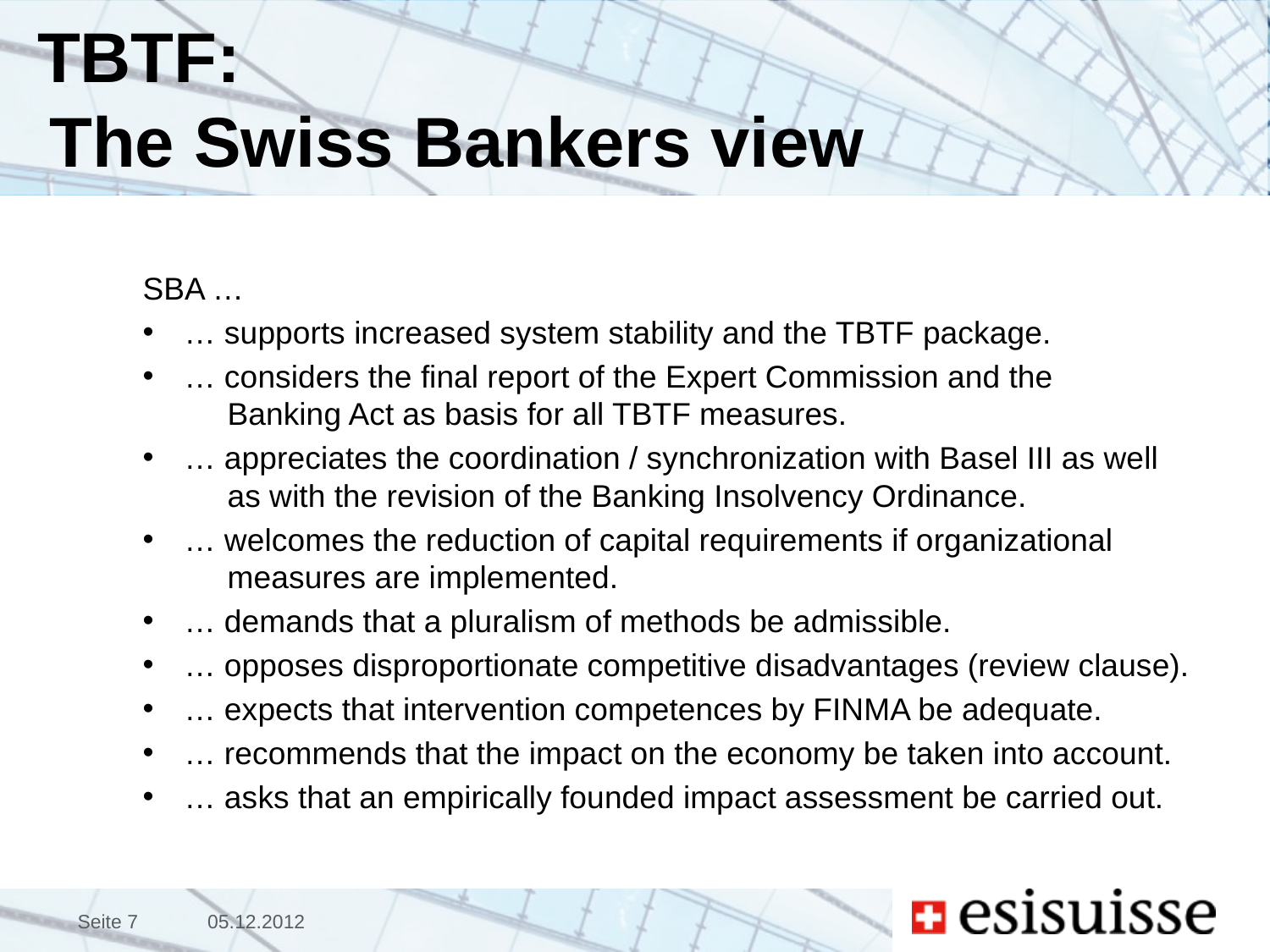

# TBTF: The Swiss Bankers view

SBA …
… supports increased system stability and the TBTF package.
… considers the final report of the Expert Commission and the
     Banking Act as basis for all TBTF measures.
… appreciates the coordination / synchronization with Basel III as well
     as with the revision of the Banking Insolvency Ordinance.
… welcomes the reduction of capital requirements if organizational
     measures are implemented.
… demands that a pluralism of methods be admissible.
… opposes disproportionate competitive disadvantages (review clause).
… expects that intervention competences by FINMA be adequate.
… recommends that the impact on the economy be taken into account.
… asks that an empirically founded impact assessment be carried out.

Seite 7
05.12.2012